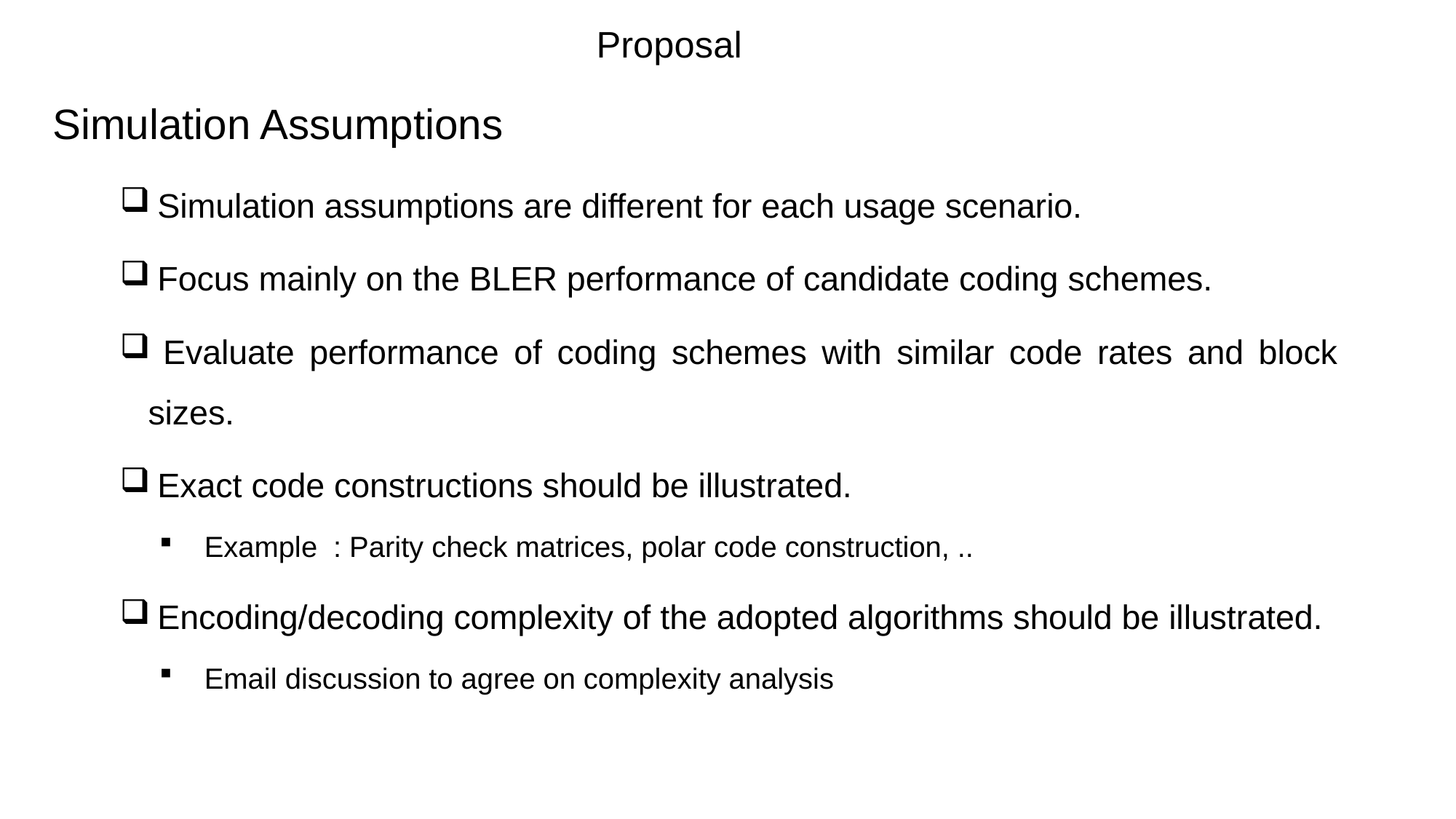

Proposal
# Simulation Assumptions
 Simulation assumptions are different for each usage scenario.
 Focus mainly on the BLER performance of candidate coding schemes.
 Evaluate performance of coding schemes with similar code rates and block sizes.
 Exact code constructions should be illustrated.
Example  : Parity check matrices, polar code construction, ..
 Encoding/decoding complexity of the adopted algorithms should be illustrated.
Email discussion to agree on complexity analysis